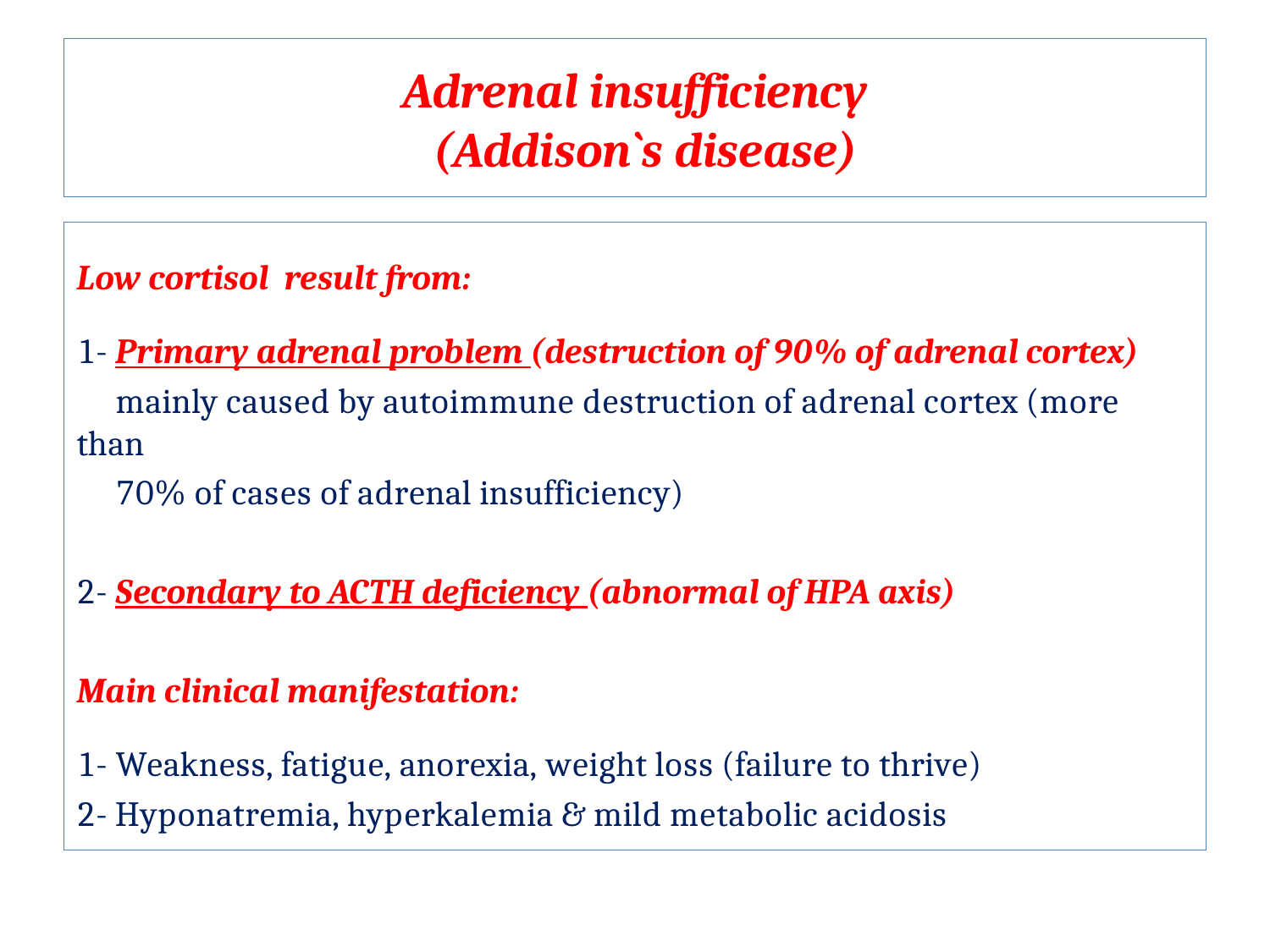

# Adrenal insufficiency (Addison`s disease)

Low cortisol  result from:

1- Primary adrenal problem (destruction of 90% of adrenal cortex)
     mainly caused by autoimmune destruction of adrenal cortex (more than
     70% of cases of adrenal insufficiency)

2- Secondary to ACTH deficiency (abnormal of HPA axis)

Main clinical manifestation:

1- Weakness, fatigue, anorexia, weight loss (failure to thrive)
2- Hyponatremia, hyperkalemia & mild metabolic acidosis